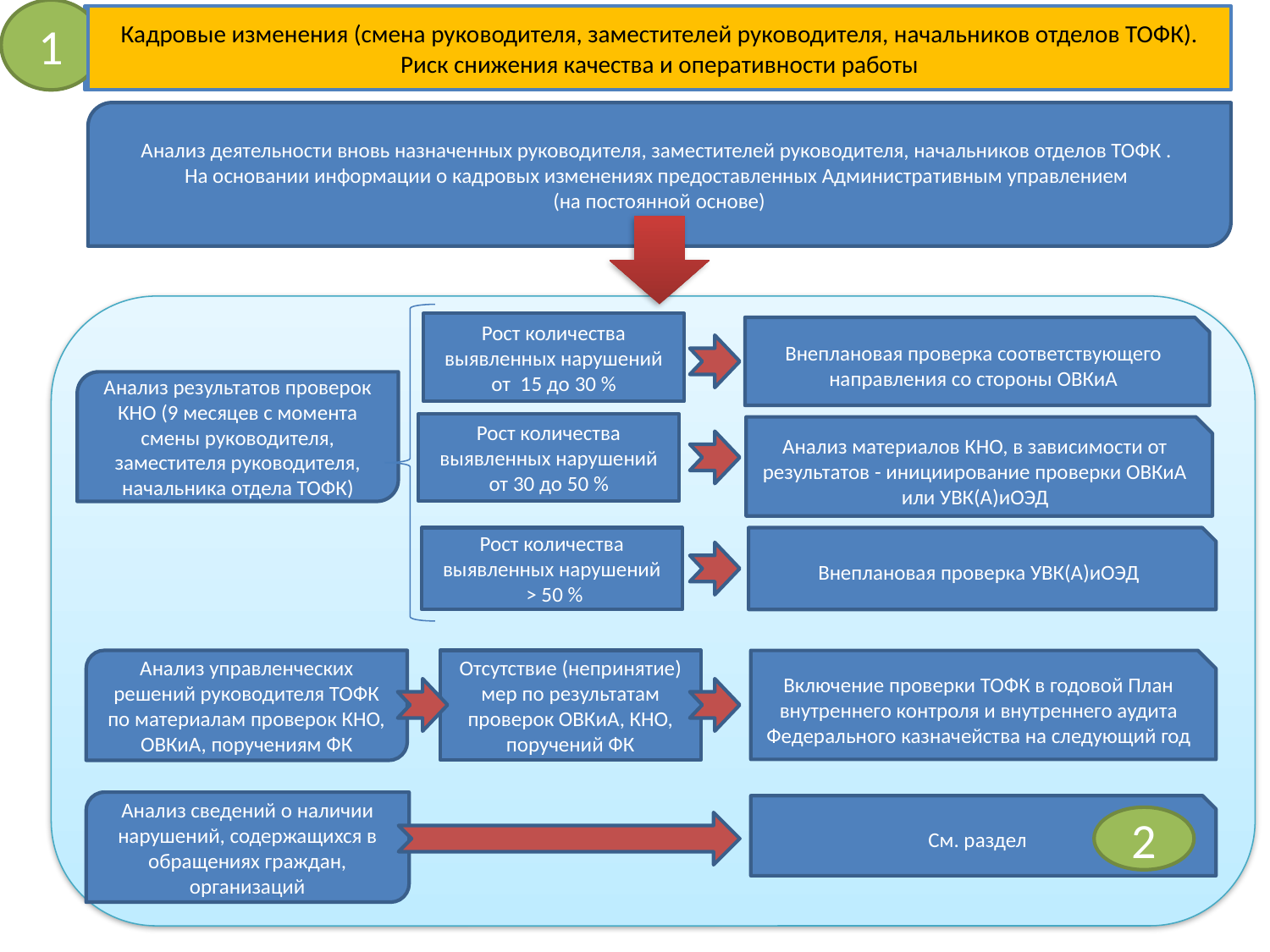

1
# Кадровые изменения (смена руководителя, заместителей руководителя, начальников отделов ТОФК). Риск снижения качества и оперативности работы
Кадровые изменения (смена руководителя, заместителей руководителя, начальников отделов ТОФК). Риск снижения качества и оперативности работы
Анализ деятельности вновь назначенных руководителя, заместителей руководителя, начальников отделов ТОФК .
На основании информации о кадровых изменениях предоставленных Административным управлением
(на постоянной основе)

Рост количества выявленных нарушений от  15 до 30 %
Внеплановая проверка соответствующего направления со стороны ОВКиА

Анализ результатов проверок КНО (9 месяцев с момента смены руководителя, заместителя руководителя, начальника отдела ТОФК)
Рост количества выявленных нарушений от 30 до 50 %
Анализ материалов КНО, в зависимости от результатов - инициирование проверки ОВКиА или УВК(А)иОЭД

Рост количества выявленных нарушений
 > 50 %
Внеплановая проверка УВК(А)иОЭД

Анализ управленческих решений руководителя ТОФК по материалам проверок КНО, ОВКиА, поручениям ФК
Отсутствие (непринятие) мер по результатам проверок ОВКиА, КНО, поручений ФК
Включение проверки ТОФК в годовой План внутреннего контроля и внутреннего аудита Федерального казначейства на следующий год

Анализ сведений о наличии нарушений, содержащихся в обращениях граждан, организаций
См. раздел
2